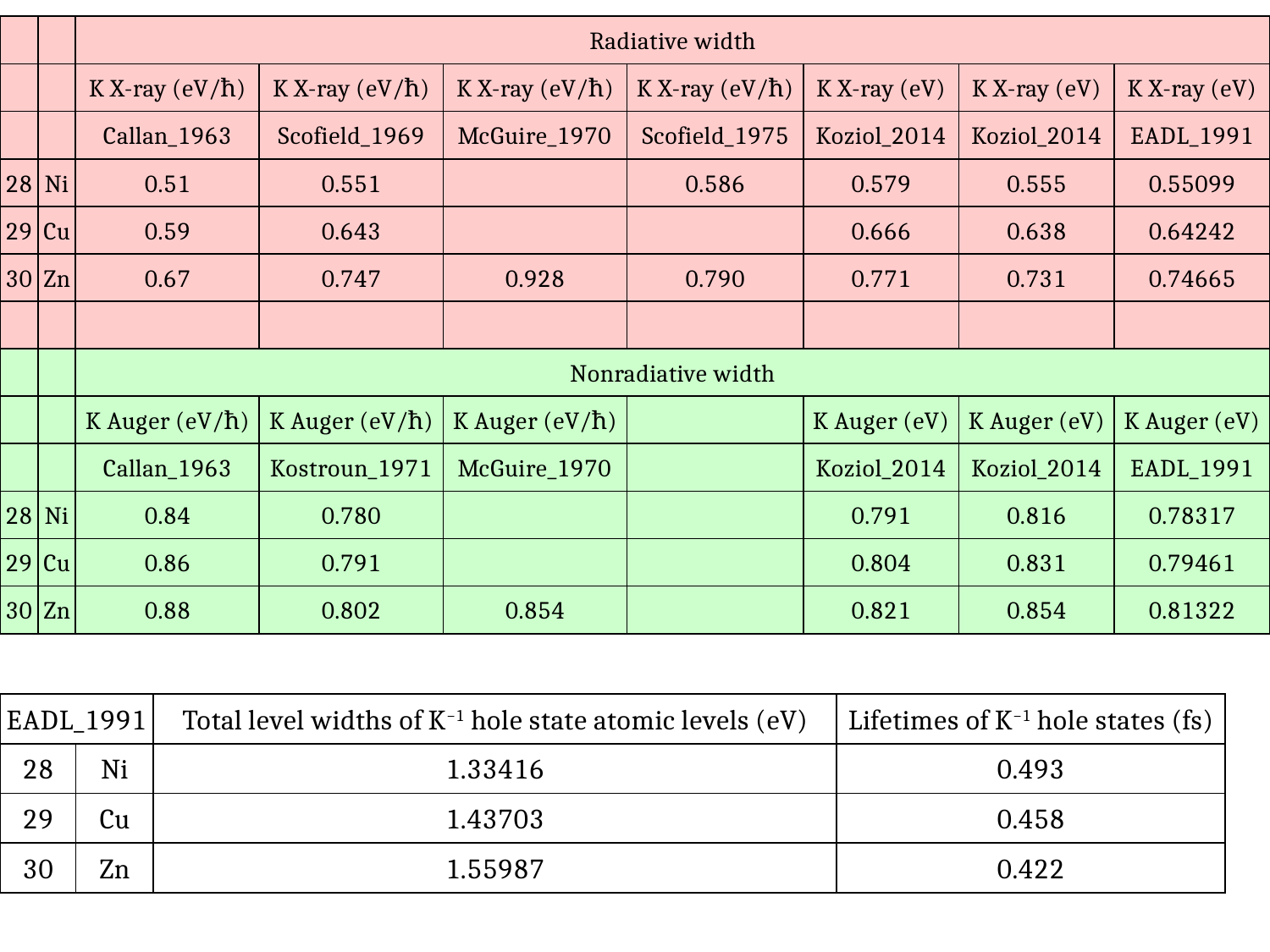

|  |  | Radiative width | width |  |  |  |  |  |
| --- | --- | --- | --- | --- | --- | --- | --- | --- |
|  |  | K X-ray (eV/ћ) | K X-ray (eV/ћ) | K X-ray (eV/ћ) | K X-ray (eV/ћ) | K X-ray (eV) | K X-ray (eV) | K X-ray (eV) |
|  |  | Callan\_1963 | Scofield\_1969 | McGuire\_1970 | Scofield\_1975 | Koziol\_2014 | Koziol\_2014 | EADL\_1991 |
| 28 | Ni | 0.51 | 0.551 |  | 0.586 | 0.579 | 0.555 | 0.55099 |
| 29 | Cu | 0.59 | 0.643 |  |  | 0.666 | 0.638 | 0.64242 |
| 30 | Zn | 0.67 | 0.747 | 0.928 | 0.790 | 0.771 | 0.731 | 0.74665 |
|  |  |  |  |  |  |  |  |  |
|  |  | Nonradiative width | width |  |  |  |  |  |
|  |  | K Auger (eV/ћ) | K Auger (eV/ћ) | K Auger (eV/ћ) |  | K Auger (eV) | K Auger (eV) | K Auger (eV) |
|  |  | Callan\_1963 | Kostroun\_1971 | McGuire\_1970 |  | Koziol\_2014 | Koziol\_2014 | EADL\_1991 |
| 28 | Ni | 0.84 | 0.780 |  |  | 0.791 | 0.816 | 0.78317 |
| 29 | Cu | 0.86 | 0.791 |  |  | 0.804 | 0.831 | 0.79461 |
| 30 | Zn | 0.88 | 0.802 | 0.854 |  | 0.821 | 0.854 | 0.81322 |
| EADL\_1991 |  | Total level widths of K−1 hole state atomic levels (eV) | Lifetimes of K−1 hole states (fs) |
| --- | --- | --- | --- |
| 28 | Ni | 1.33416 | 0.493 |
| 29 | Cu | 1.43703 | 0.458 |
| 30 | Zn | 1.55987 | 0.422 |